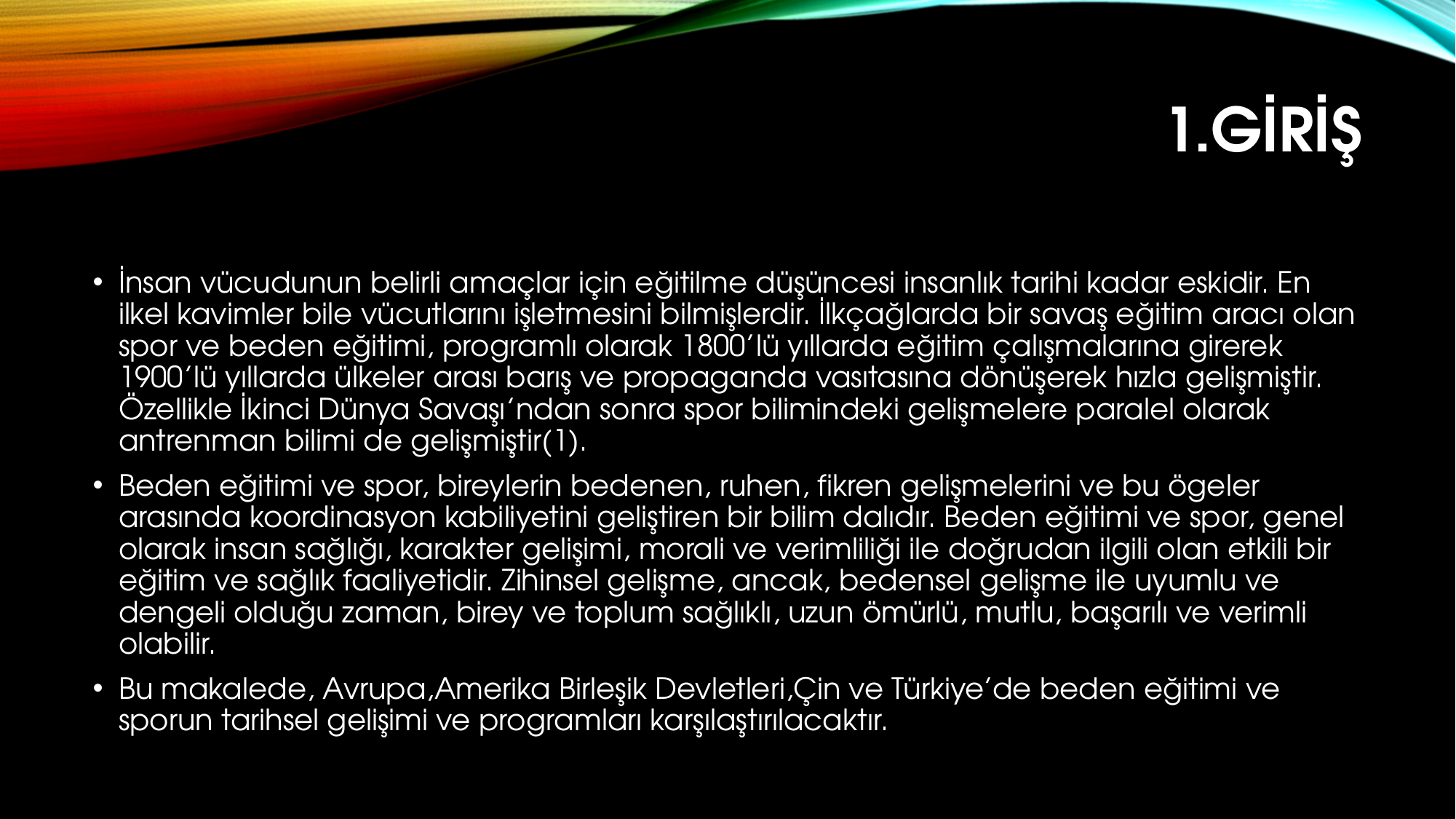

# 1.GİRİŞ
İnsan vücudunun belirli amaçlar için eğitilme düşüncesi insanlık tarihi kadar eskidir. En ilkel kavimler bile vücutlarını işletmesini bilmişlerdir. İlkçağlarda bir savaş eğitim aracı olan spor ve beden eğitimi, programlı olarak 1800’lü yıllarda eğitim çalışmalarına girerek 1900’lü yıllarda ülkeler arası barış ve propaganda vasıtasına dönüşerek hızla gelişmiştir. Özellikle İkinci Dünya Savaşı’ndan sonra spor bilimindeki gelişmelere paralel olarak antrenman bilimi de gelişmiştir(1).
Beden eğitimi ve spor, bireylerin bedenen, ruhen, fikren gelişmelerini ve bu ögeler arasında koordinasyon kabiliyetini geliştiren bir bilim dalıdır. Beden eğitimi ve spor, genel olarak insan sağlığı, karakter gelişimi, morali ve verimliliği ile doğrudan ilgili olan etkili bir eğitim ve sağlık faaliyetidir. Zihinsel gelişme, ancak, bedensel gelişme ile uyumlu ve dengeli olduğu zaman, birey ve toplum sağlıklı, uzun ömürlü, mutlu, başarılı ve verimli olabilir.
Bu makalede, Avrupa,Amerika Birleşik Devletleri,Çin ve Türkiye’de beden eğitimi ve sporun tarihsel gelişimi ve programları karşılaştırılacaktır.